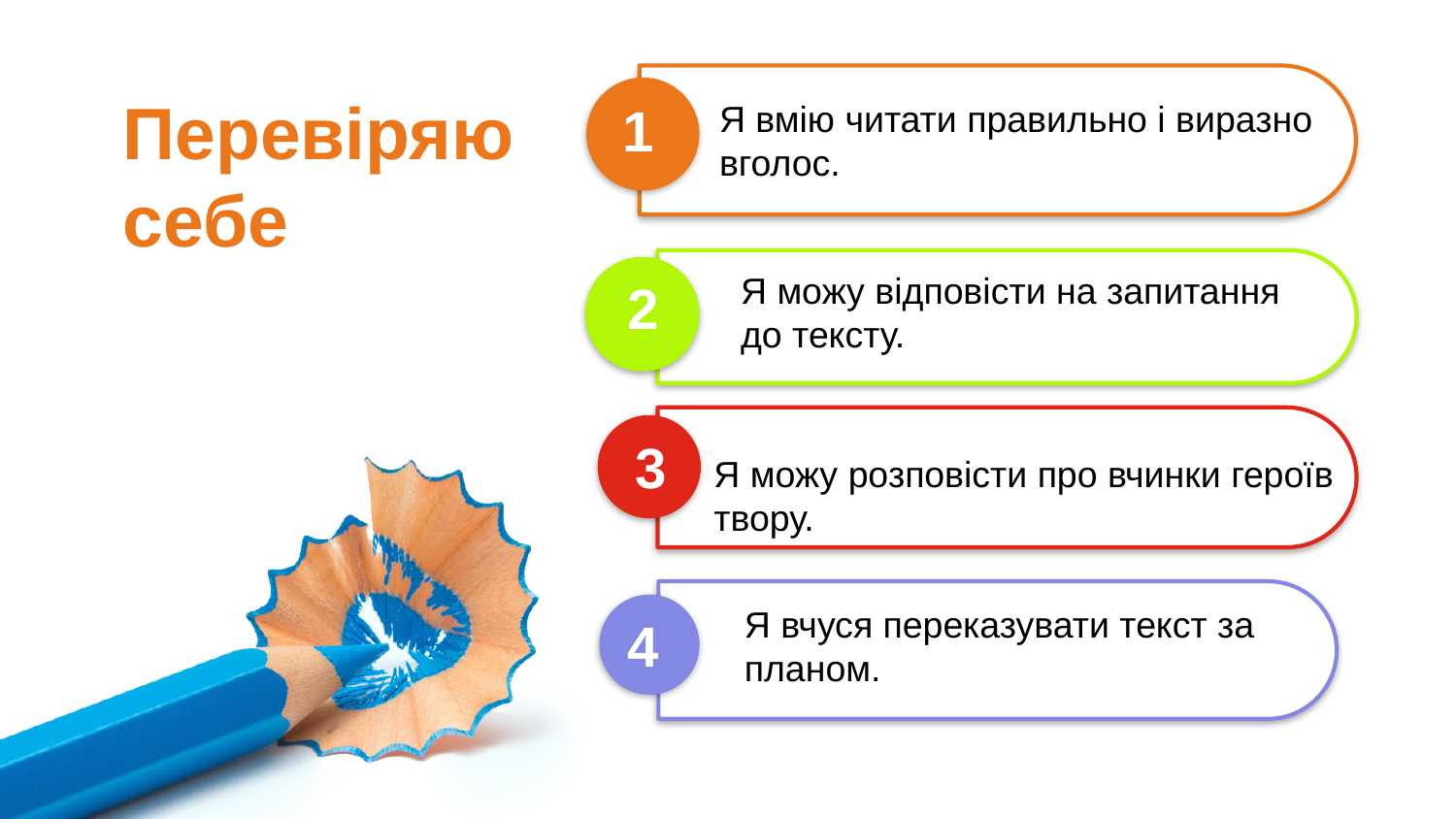

Перевіряю себе

1
Я вмію читати правильно і виразно вголос.

Я можу відповісти на запитання до тексту.
2

3
Я можу розповісти про вчинки героїв твору.

Я вчуся переказувати текст за планом.
4